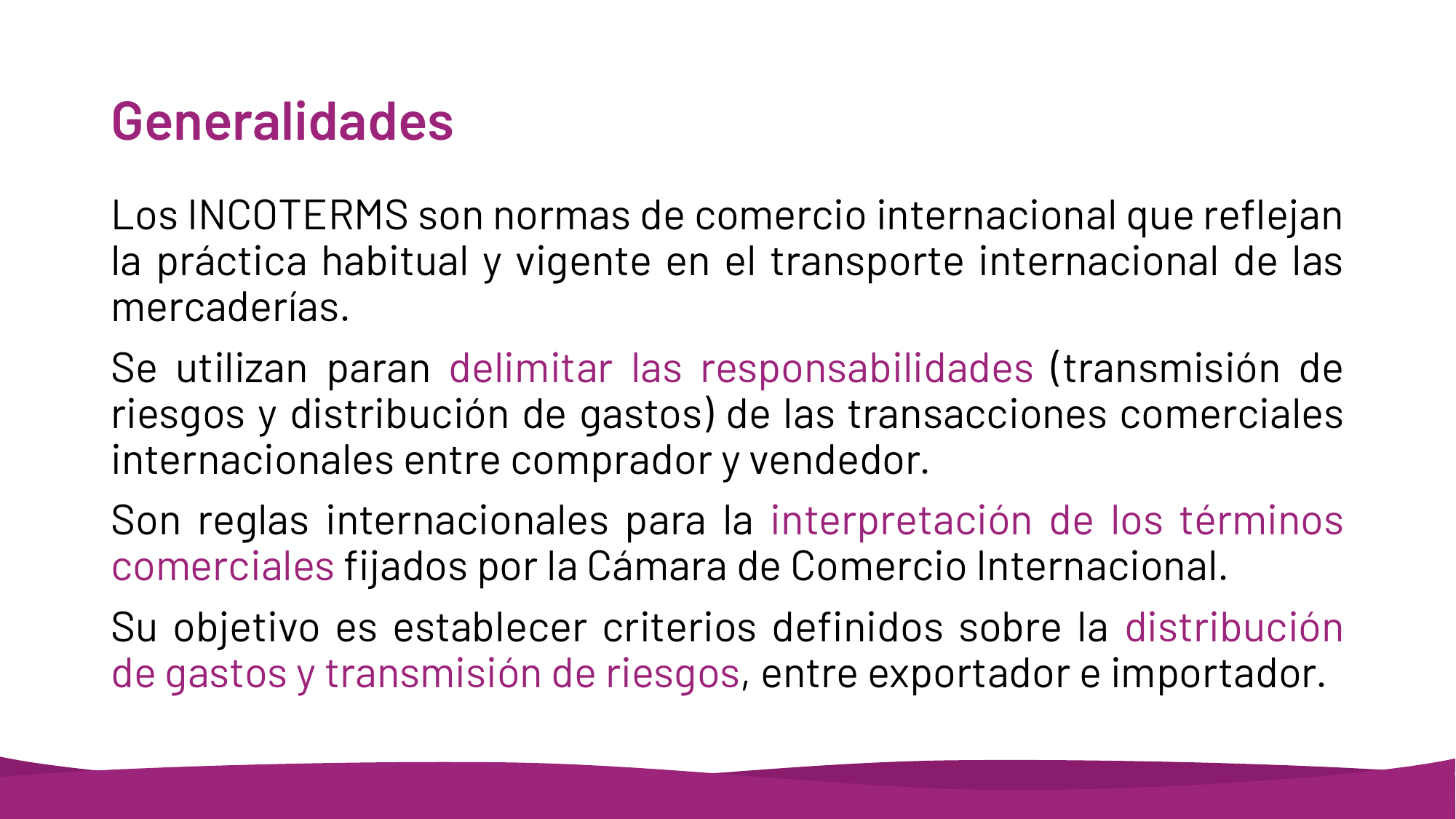

# Generalidades
Los INCOTERMS son normas de comercio internacional que reflejan la práctica habitual y vigente en el transporte internacional de las mercaderías.
Se utilizan paran delimitar las responsabilidades (transmisión de riesgos y distribución de gastos) de las transacciones comerciales internacionales entre comprador y vendedor.
Son reglas internacionales para la interpretación de los términos comerciales fijados por la Cámara de Comercio Internacional.
Su objetivo es establecer criterios definidos sobre la distribución de gastos y transmisión de riesgos, entre exportador e importador.